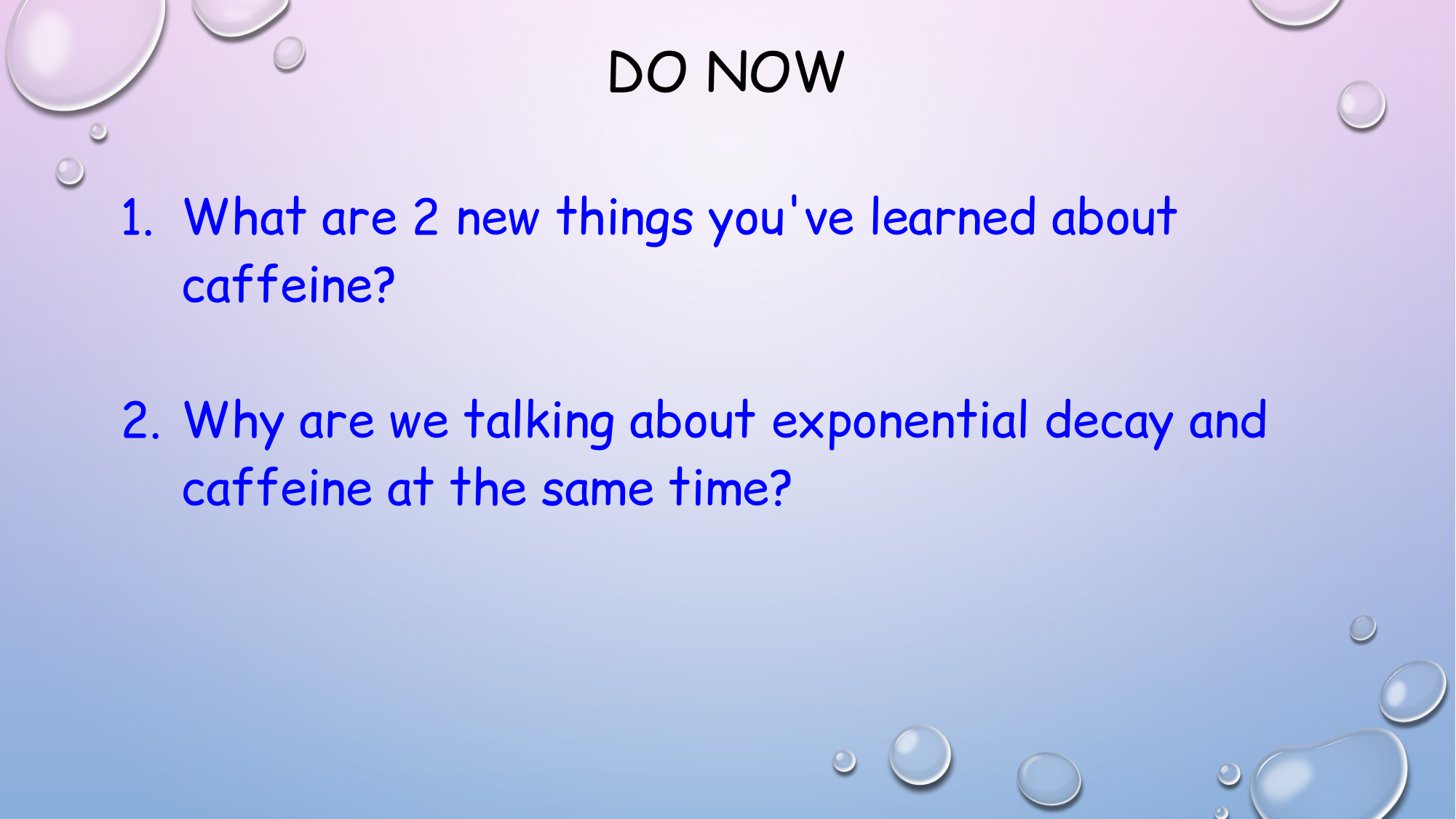

# Do now
| What are 2 new things you've learned about caffeine? Why are we talking about exponential decay and caffeine at the same time? |
| --- |